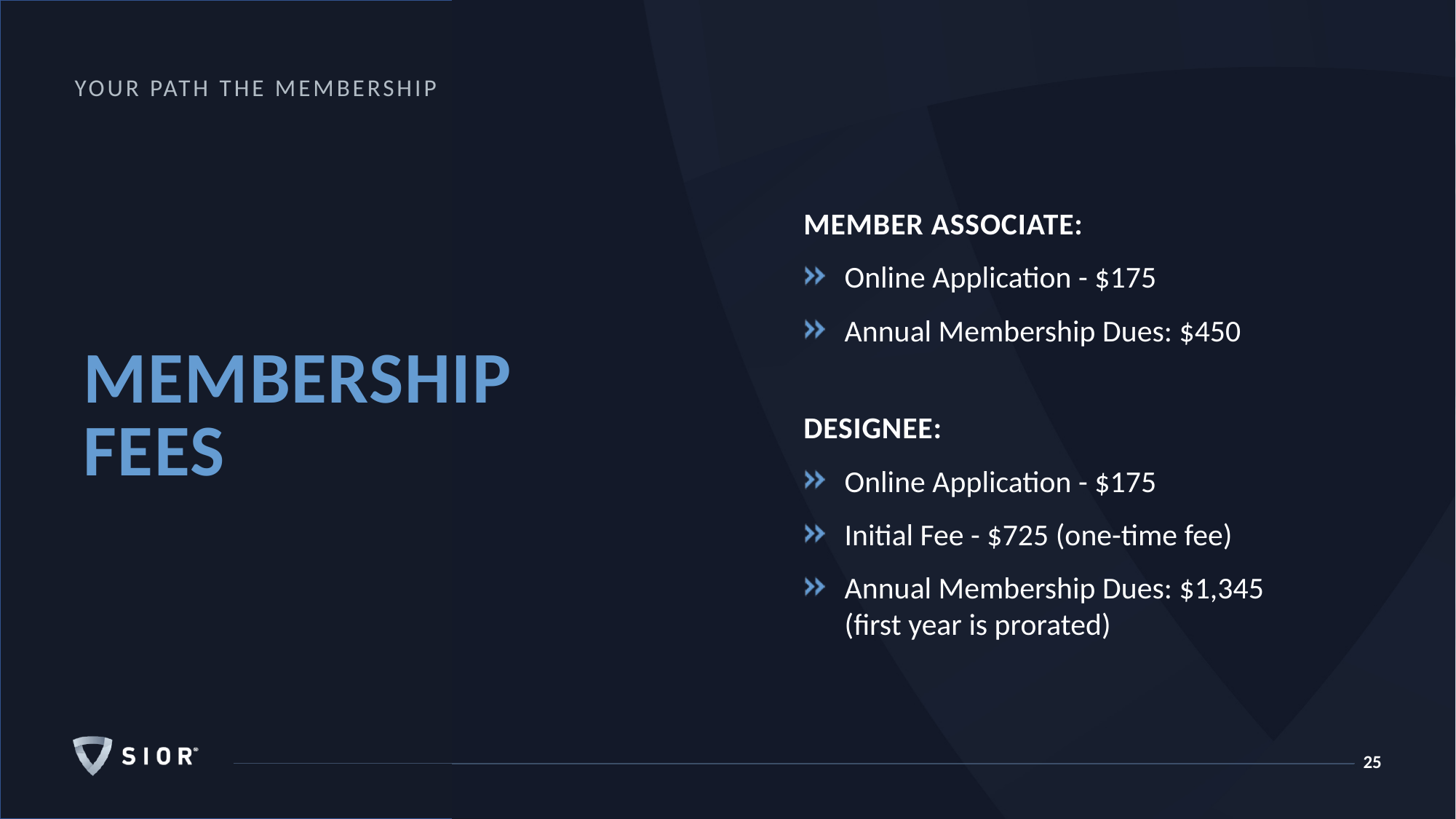

Your path the membership
MEMBER ASSOCIATE:
Online Application - $175
Annual Membership Dues: $450
DESIGNEE:
Online Application - $175
Initial Fee - $725 (one-time fee)
Annual Membership Dues: $1,345
(first year is prorated)
Membership fees
	25